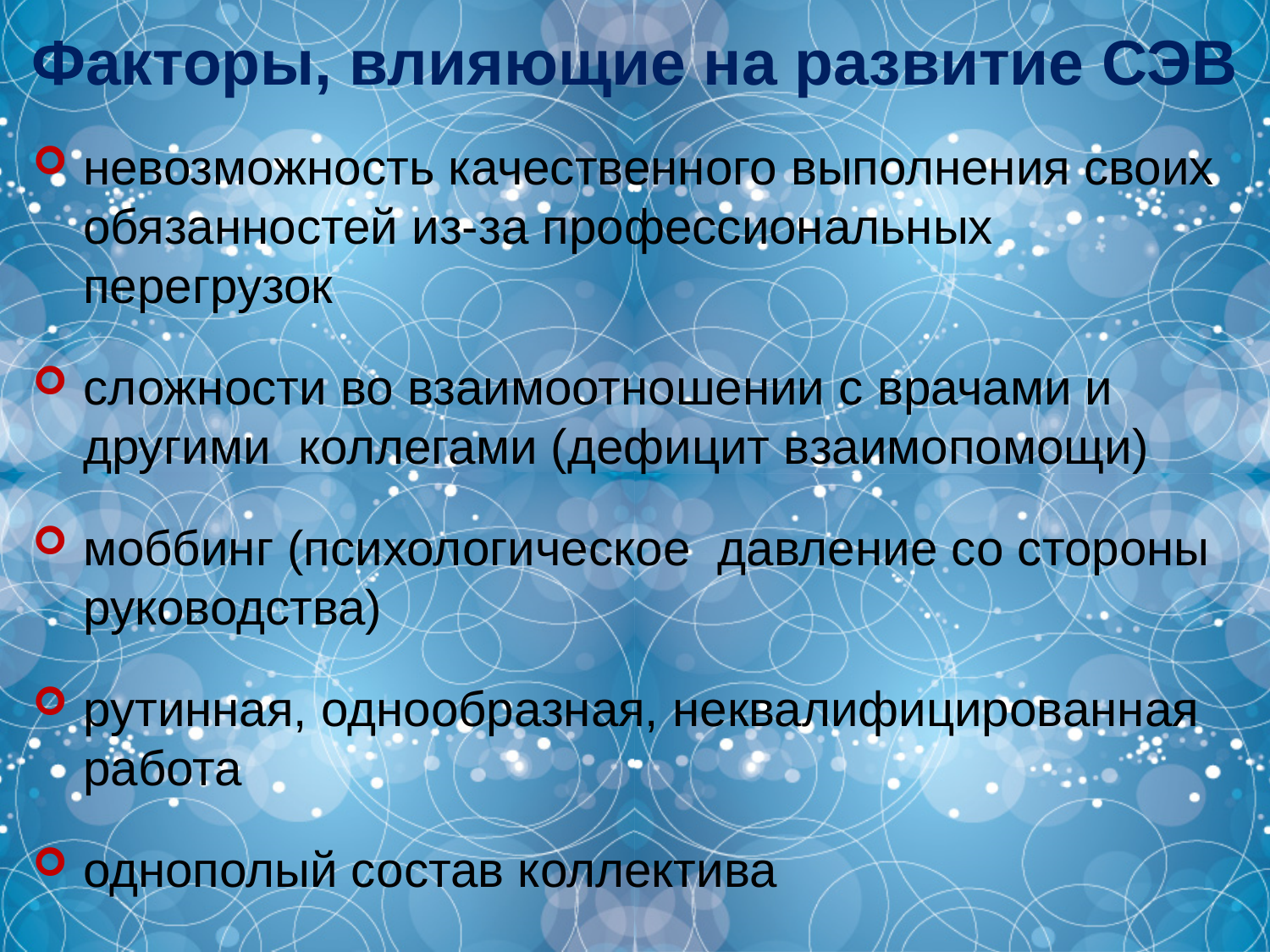

Факторы, влияющие на развитие СЭВ
невозможность качественного выполнения своих обязанностей из-за профессиональных перегрузок
сложности во взаимоотношении с врачами и другими  коллегами (дефицит взаимопомощи)
моббинг (психологическое  давление со стороны руководства)
рутинная, однообразная, неквалифицированная работа
однополый состав коллектива